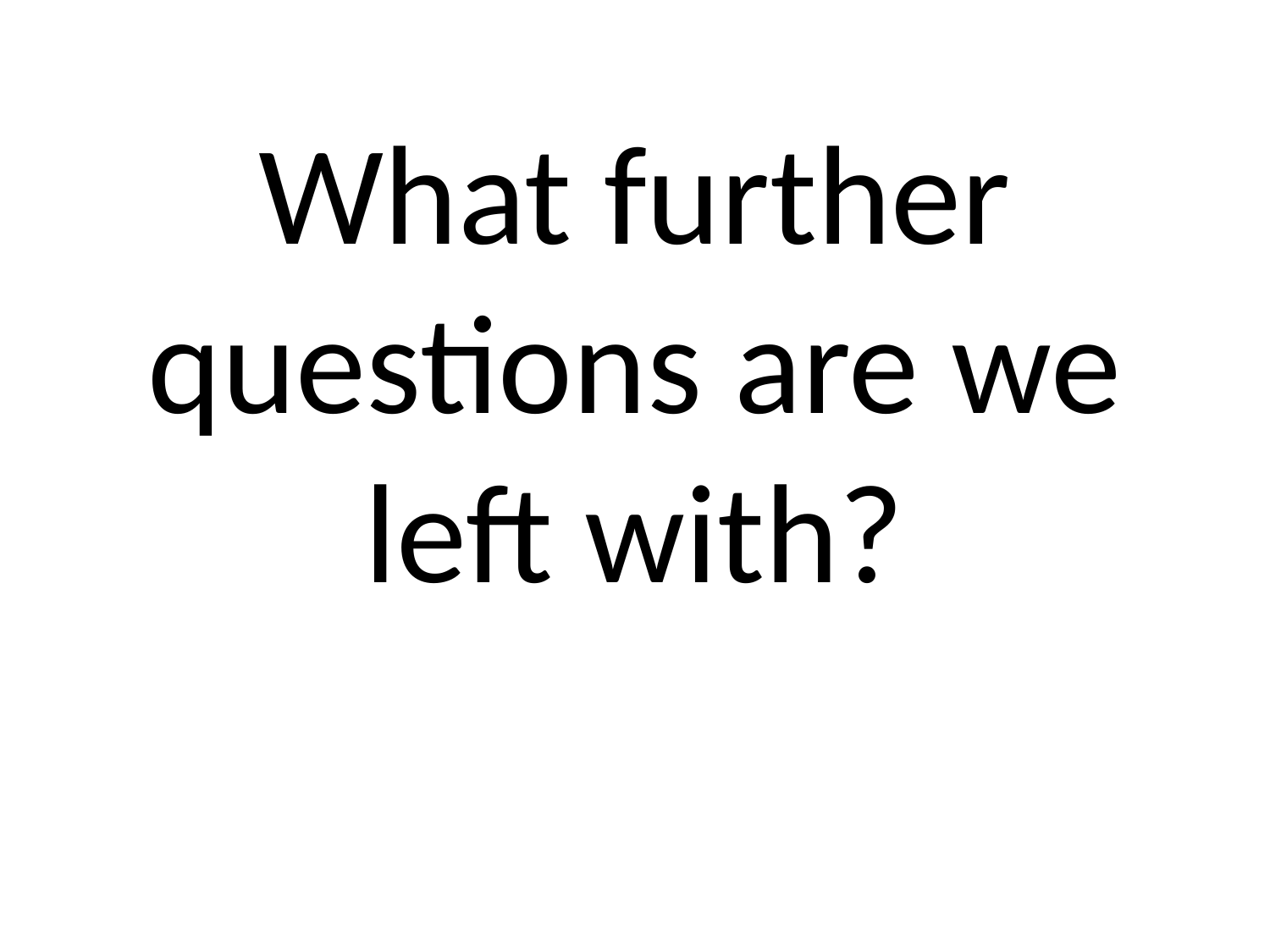

# What further questions are we left with?